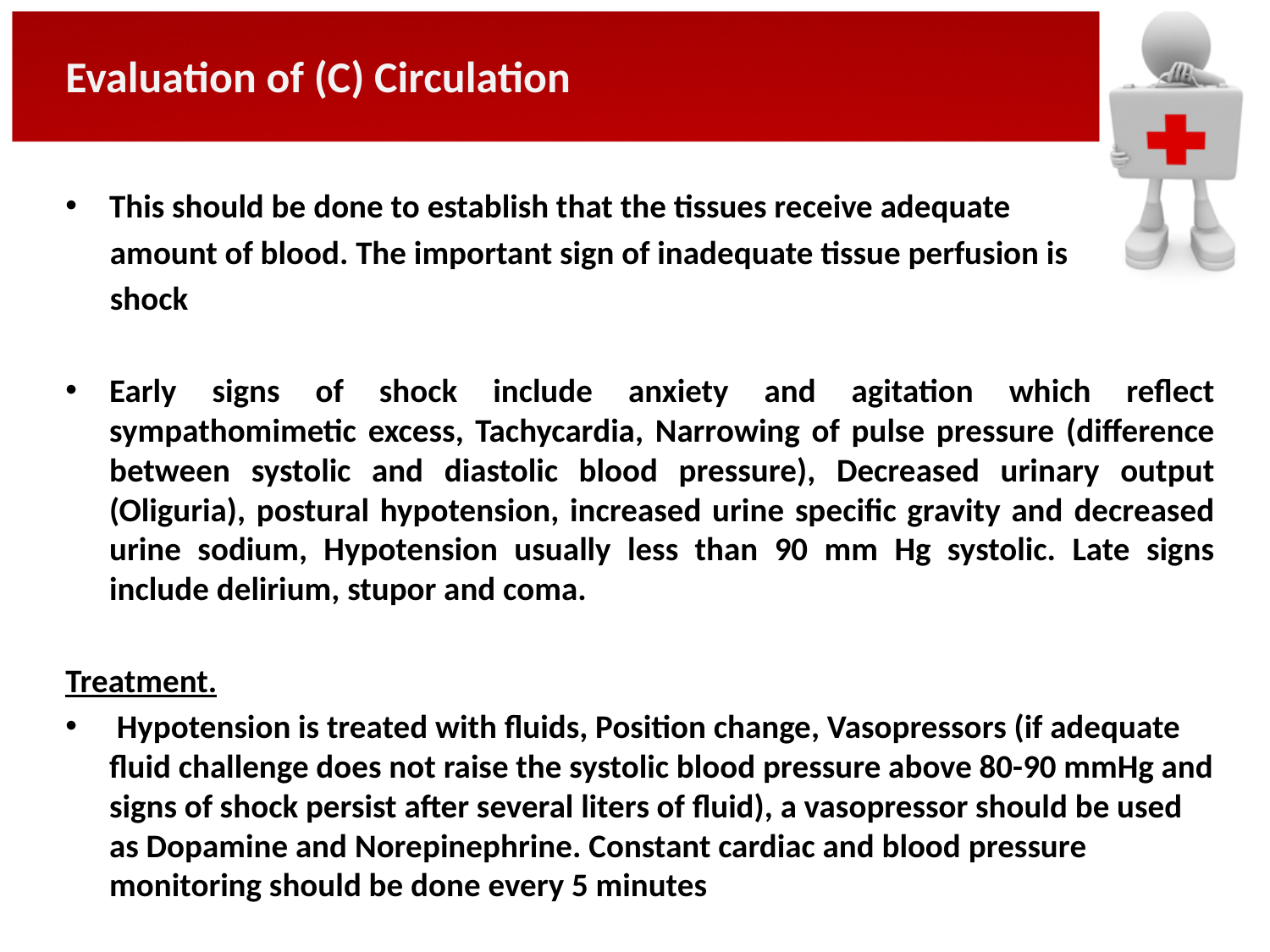

Evaluation of (C) Circulation

This should be done to establish that the tissues receive adequate
      amount of blood. The important sign of inadequate tissue perfusion is
      shock

Early signs of shock include anxiety and agitation which reflect sympathomimetic excess, Tachycardia, Narrowing of pulse pressure (difference between systolic and diastolic blood pressure), Decreased urinary output (Oliguria), postural hypotension, increased urine specific gravity and decreased urine sodium, Hypotension usually less than 90 mm Hg systolic. Late signs include delirium, stupor and coma.

Treatment.
 Hypotension is treated with fluids, Position change, Vasopressors (if adequate fluid challenge does not raise the systolic blood pressure above 80-90 mmHg and signs of shock persist after several liters of fluid), a vasopressor should be used as Dopamine and Norepinephrine. Constant cardiac and blood pressure monitoring should be done every 5 minutes